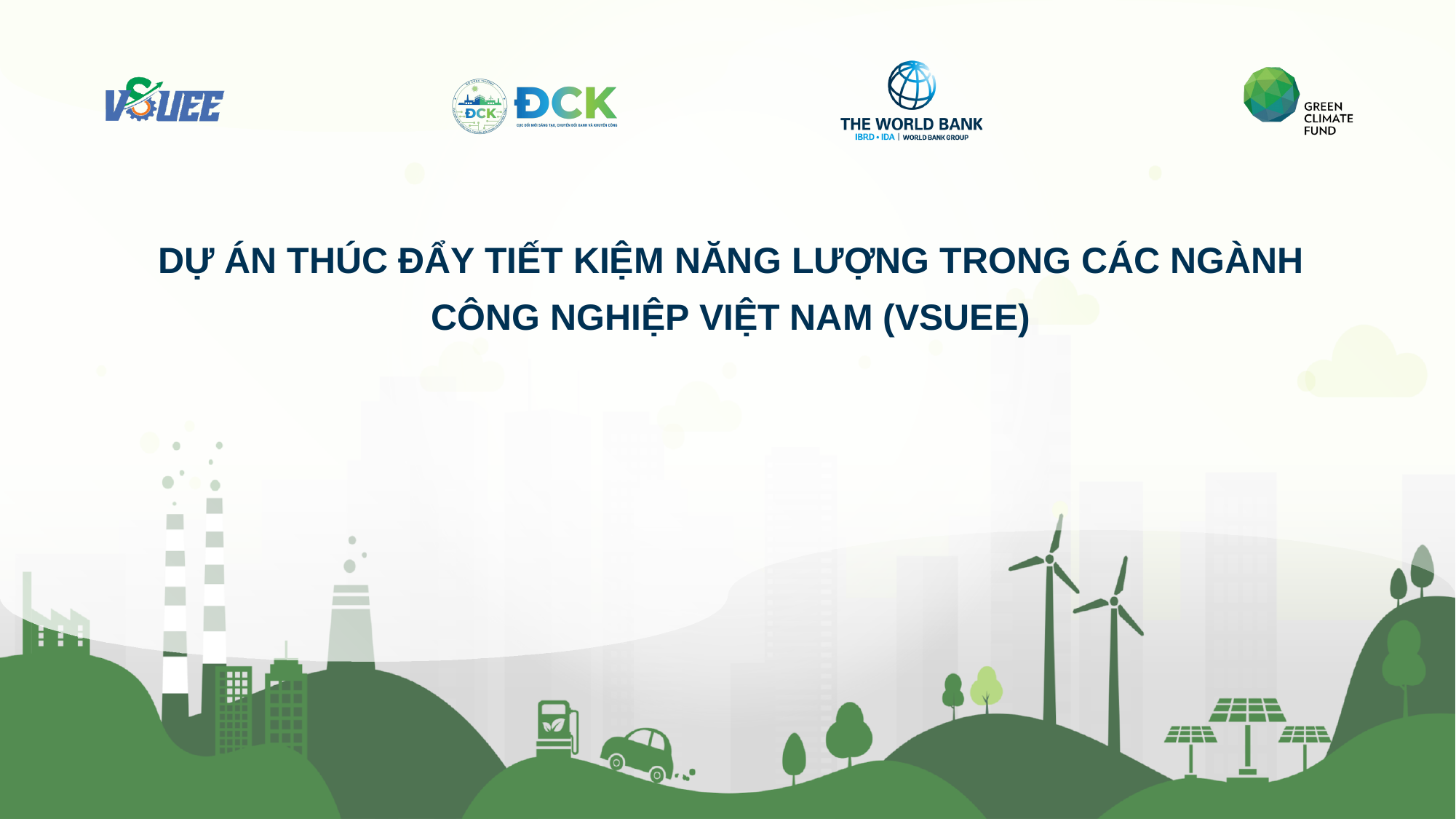

DỰ ÁN THÚC ĐẨY TIẾT KIỆM NĂNG LƯỢNG TRONG CÁC NGÀNH CÔNG NGHIỆP VIỆT NAM (VSUEE)